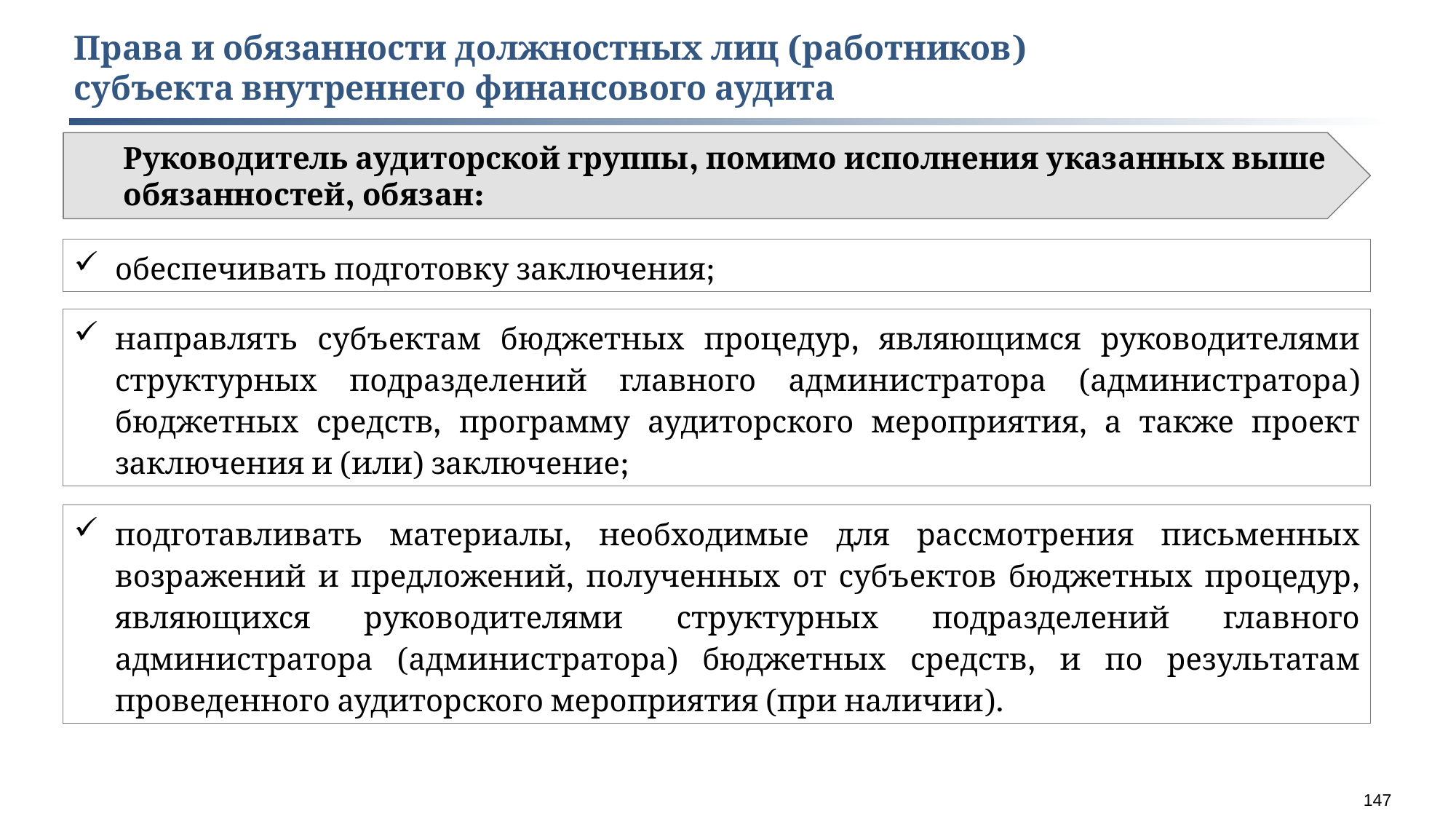

Права и обязанности должностных лиц (работников)
субъекта внутреннего финансового аудита
Руководитель аудиторской группы, помимо исполнения указанных выше обязанностей, обязан:
обеспечивать подготовку заключения;
направлять субъектам бюджетных процедур, являющимся руководителями структурных подразделений главного администратора (администратора) бюджетных средств, программу аудиторского мероприятия, а также проект заключения и (или) заключение;
подготавливать материалы, необходимые для рассмотрения письменных возражений и предложений, полученных от субъектов бюджетных процедур, являющихся руководителями структурных подразделений главного администратора (администратора) бюджетных средств, и по результатам проведенного аудиторского мероприятия (при наличии).